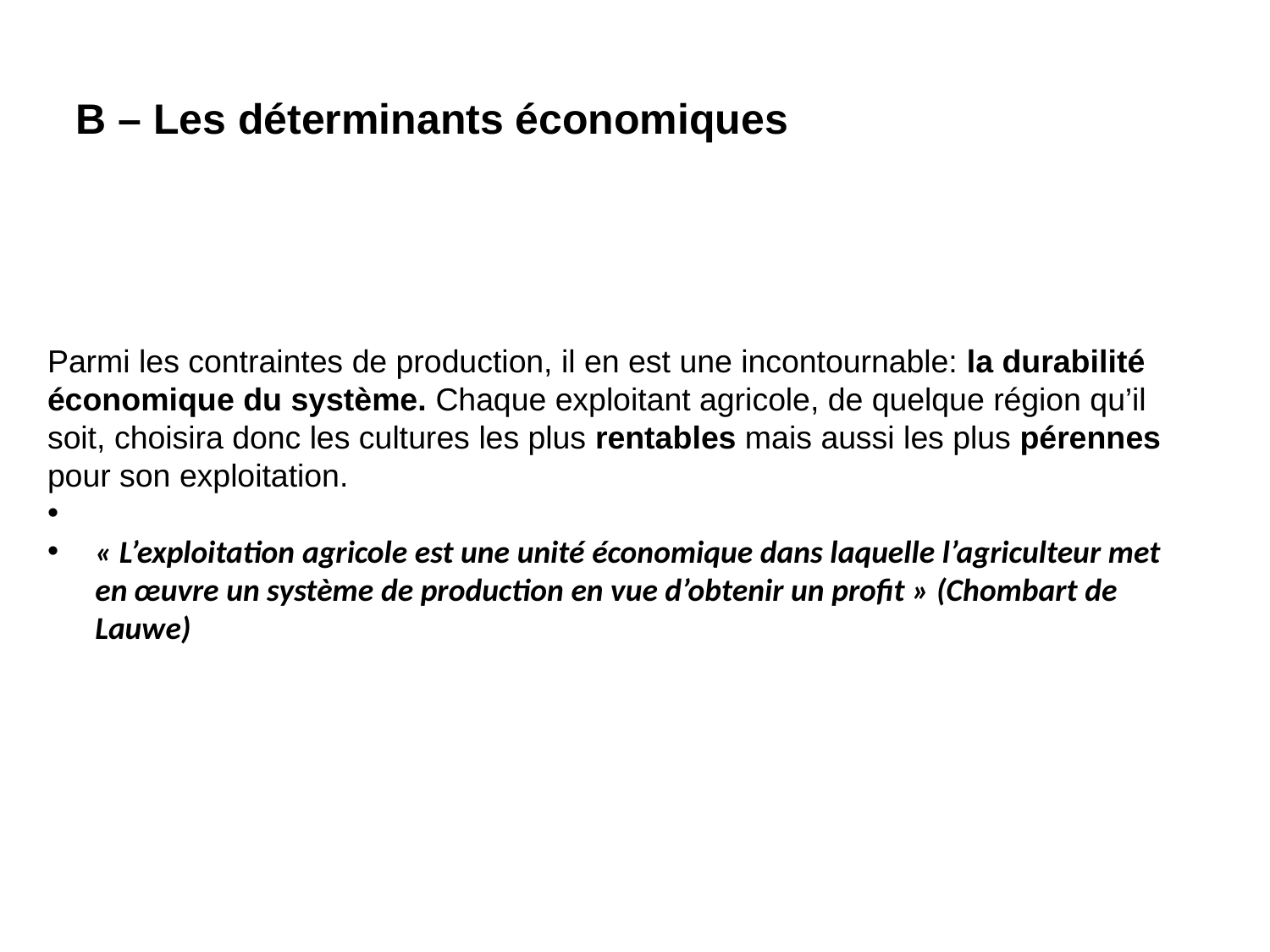

B – Les déterminants économiques

Parmi les contraintes de production, il en est une incontournable: la durabilité économique du système. Chaque exploitant agricole, de quelque région qu’il soit, choisira donc les cultures les plus rentables mais aussi les plus pérennes pour son exploitation.

« L’exploitation agricole est une unité économique dans laquelle l’agriculteur met en œuvre un système de production en vue d’obtenir un profit » (Chombart de Lauwe)